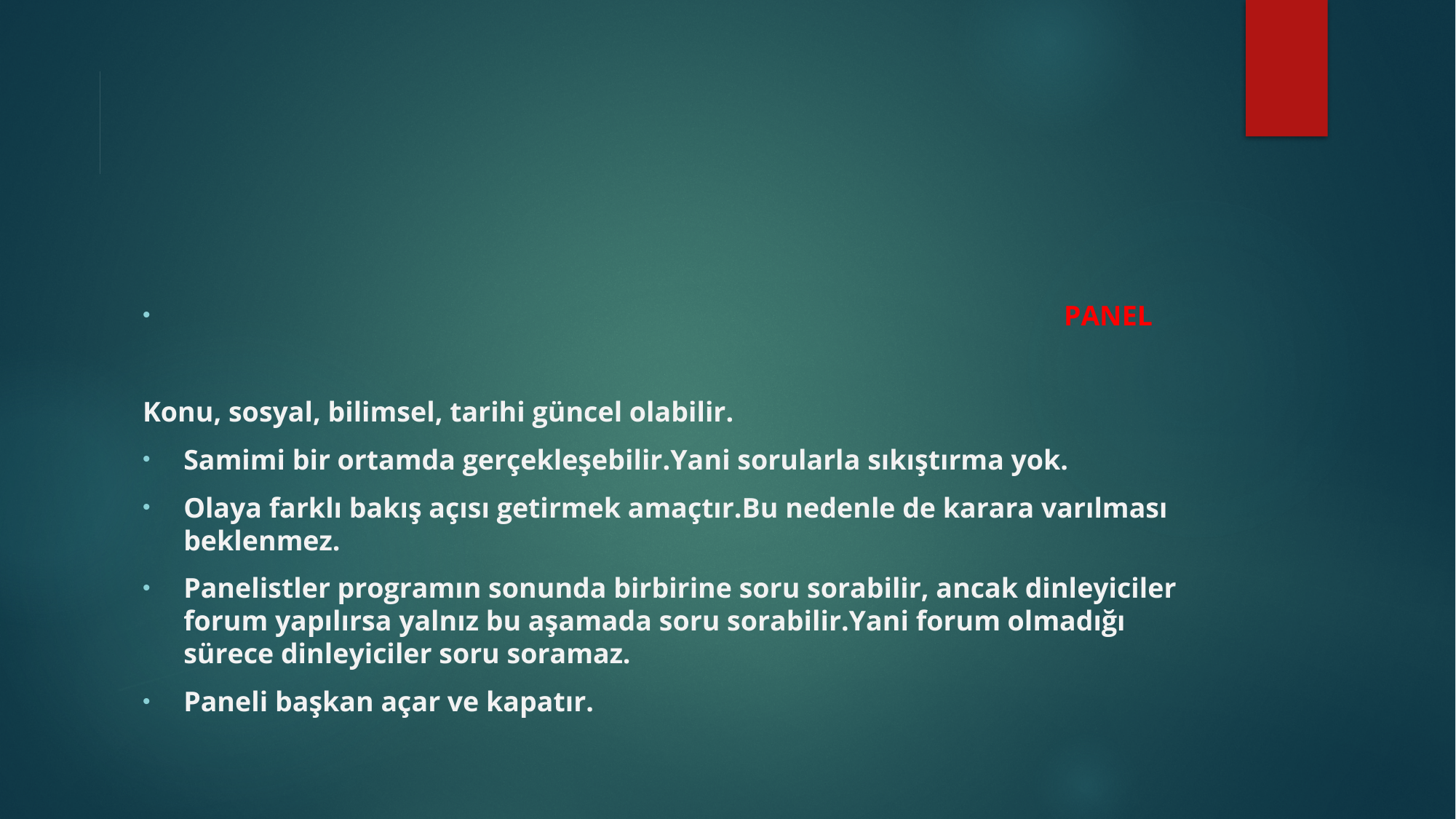

#

 								 PANEL

Konu, sosyal, bilimsel, tarihi güncel olabilir.
Samimi bir ortamda gerçekleşebilir.Yani sorularla sıkıştırma yok.
Olaya farklı bakış açısı getirmek amaçtır.Bu nedenle de karara varılması beklenmez.
Panelistler programın sonunda birbirine soru sorabilir, ancak dinleyiciler forum yapılırsa yalnız bu aşamada soru sorabilir.Yani forum olmadığı sürece dinleyiciler soru soramaz.
Paneli başkan açar ve kapatır.